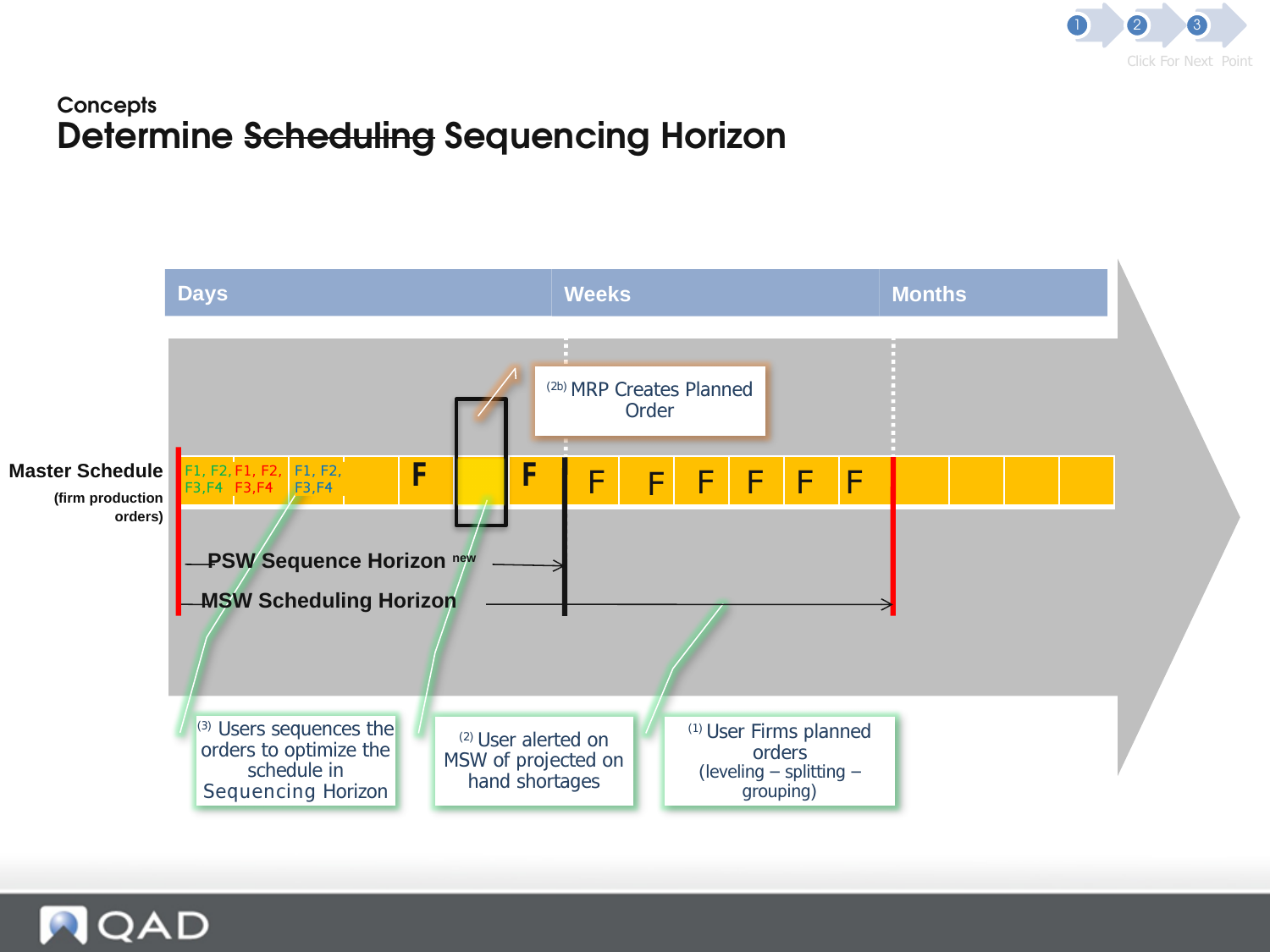

1

2

3
Click For Next  Point
Concepts
Determine Scheduling Sequencing Horizon

Days
Weeks
Months
Master Scheduling
(2b) MRP Creates Planned Order

Master Schedule
 (firm production orders)
MSW Scheduling Horizon
P
F
F
F
F
F
| F |  | F |  | F |  | F |  |  |  |  |  |  |  |  |  |  |
| --- | --- | --- | --- | --- | --- | --- | --- | --- | --- | --- | --- | --- | --- | --- | --- | --- |
F

PSW Sequence Horizon new
F1, F2, F3,F4
F1, F2, F3,F4
F1, F2, F3,F4
(3) Users sequences the orders to optimize the schedule in Sequencing Horizon
(2) User alerted on MSW of projected on hand shortages
(1) User Firms planned orders
(leveling – splitting – grouping)
MPS Leveling Horizon Future